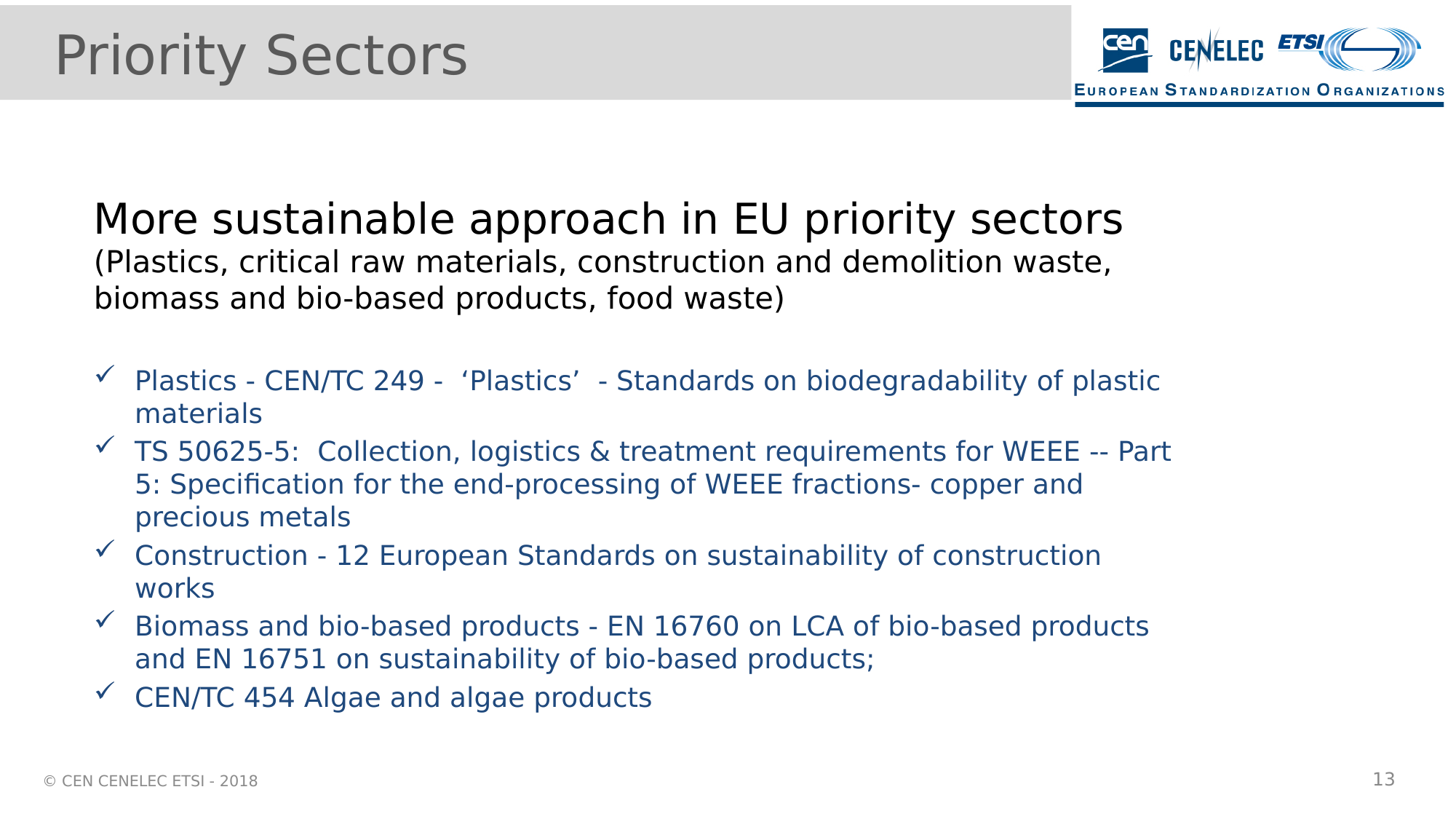

# Priority Sectors
More sustainable approach in EU priority sectors (Plastics, critical raw materials, construction and demolition waste, biomass and bio-based products, food waste)

Plastics - CEN/TC 249 -  ‘Plastics’  - Standards on biodegradability of plastic materials
TS 50625-5:  Collection, logistics & treatment requirements for WEEE -- Part 5: Specification for the end-processing of WEEE fractions- copper and precious metals
Construction - 12 European Standards on sustainability of construction works
Biomass and bio-based products - EN 16760 on LCA of bio-based products and EN 16751 on sustainability of bio-based products;
CEN/TC 454 Algae and algae products
13
© CEN CENELEC ETSI - 2018